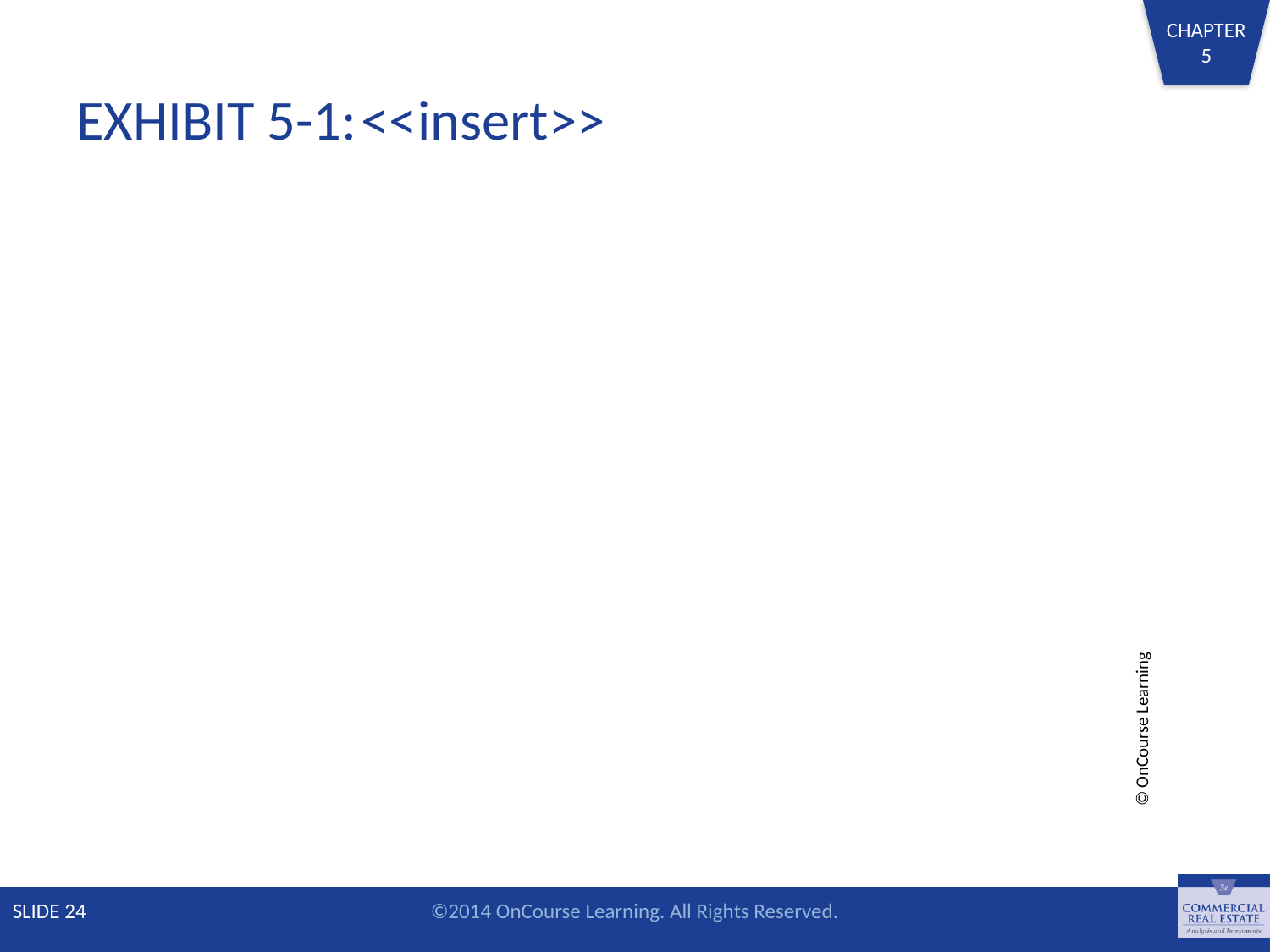

# EXHIBIT 5-1:	<<insert>>
 © OnCourse Learning
SLIDE 24